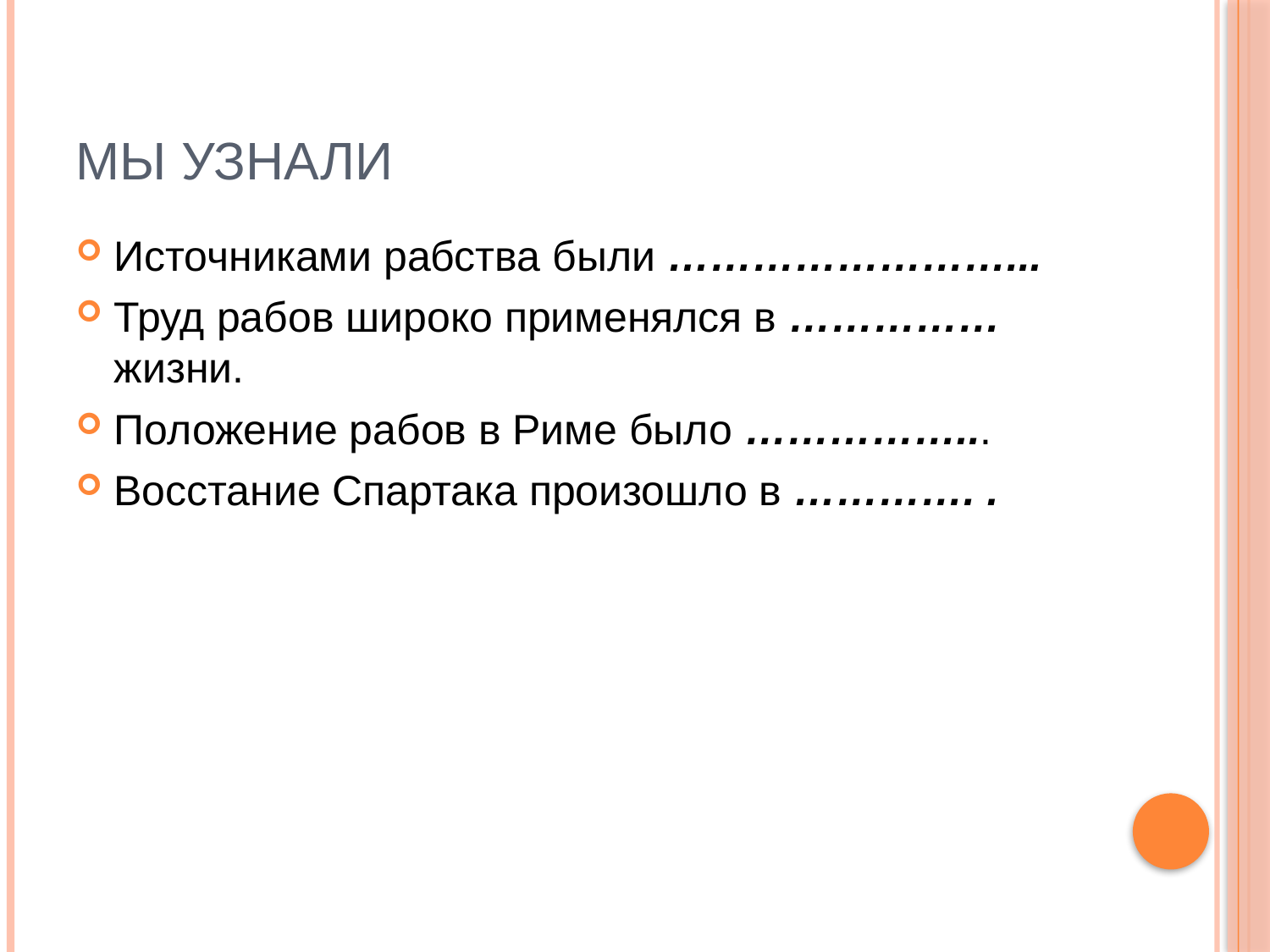

# Мы узнали
Источниками рабства были ……………………...
Труд рабов широко применялся в …………… жизни.
Положение рабов в Риме было ……………...
Восстание Спартака произошло в …………. .